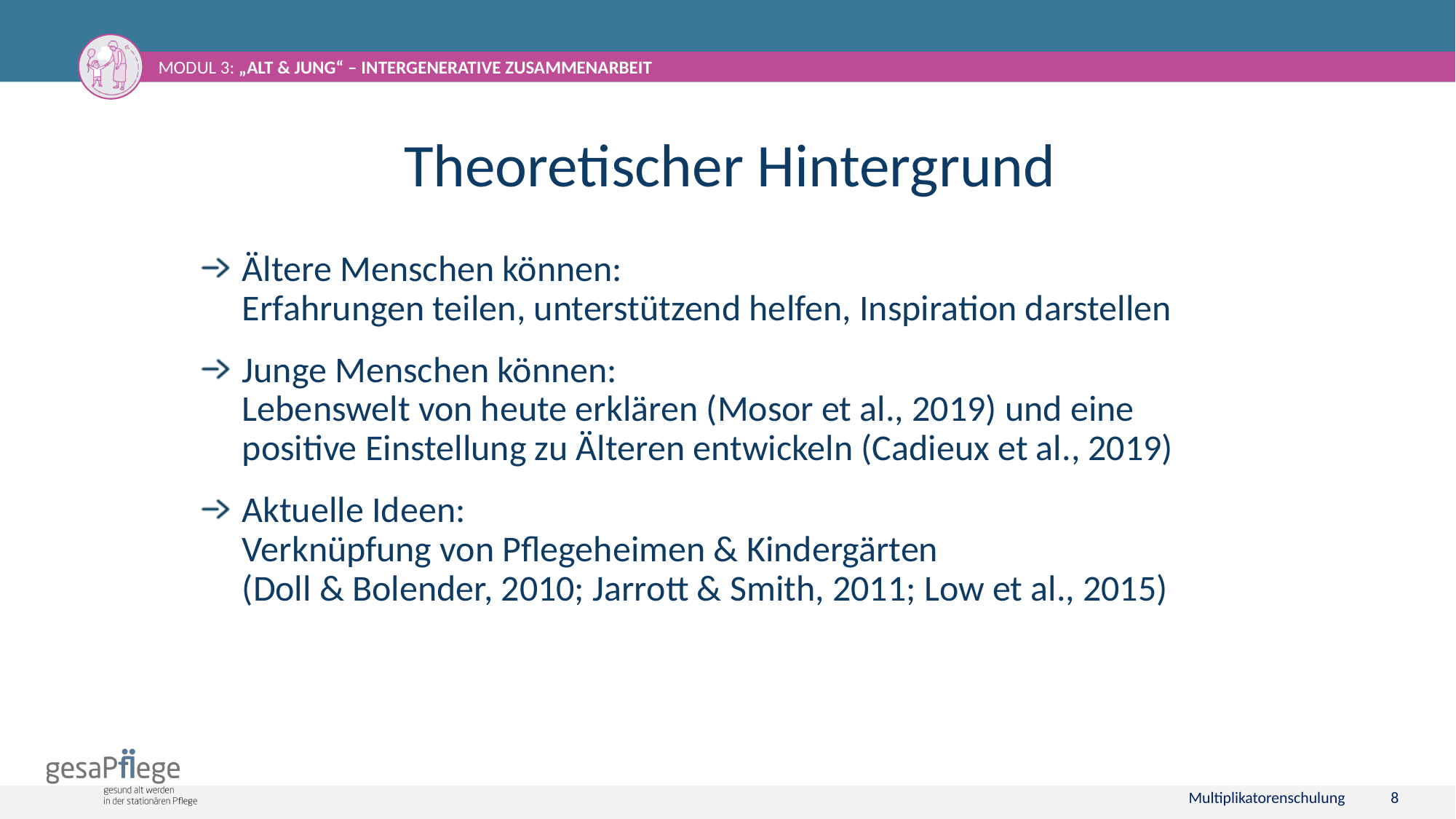

# Theoretischer Hintergrund
Ältere Menschen können:
Erfahrungen teilen, unterstützend helfen, Inspiration darstellen
Junge Menschen können:
Lebenswelt von heute erklären (Mosor et al., 2019) und eine
positive Einstellung zu Älteren entwickeln (Cadieux et al., 2019)
Aktuelle Ideen:
Verknüpfung von Pflegeheimen & Kindergärten
(Doll & Bolender, 2010; Jarrott & Smith, 2011; Low et al., 2015)
Multiplikatorenschulung
8